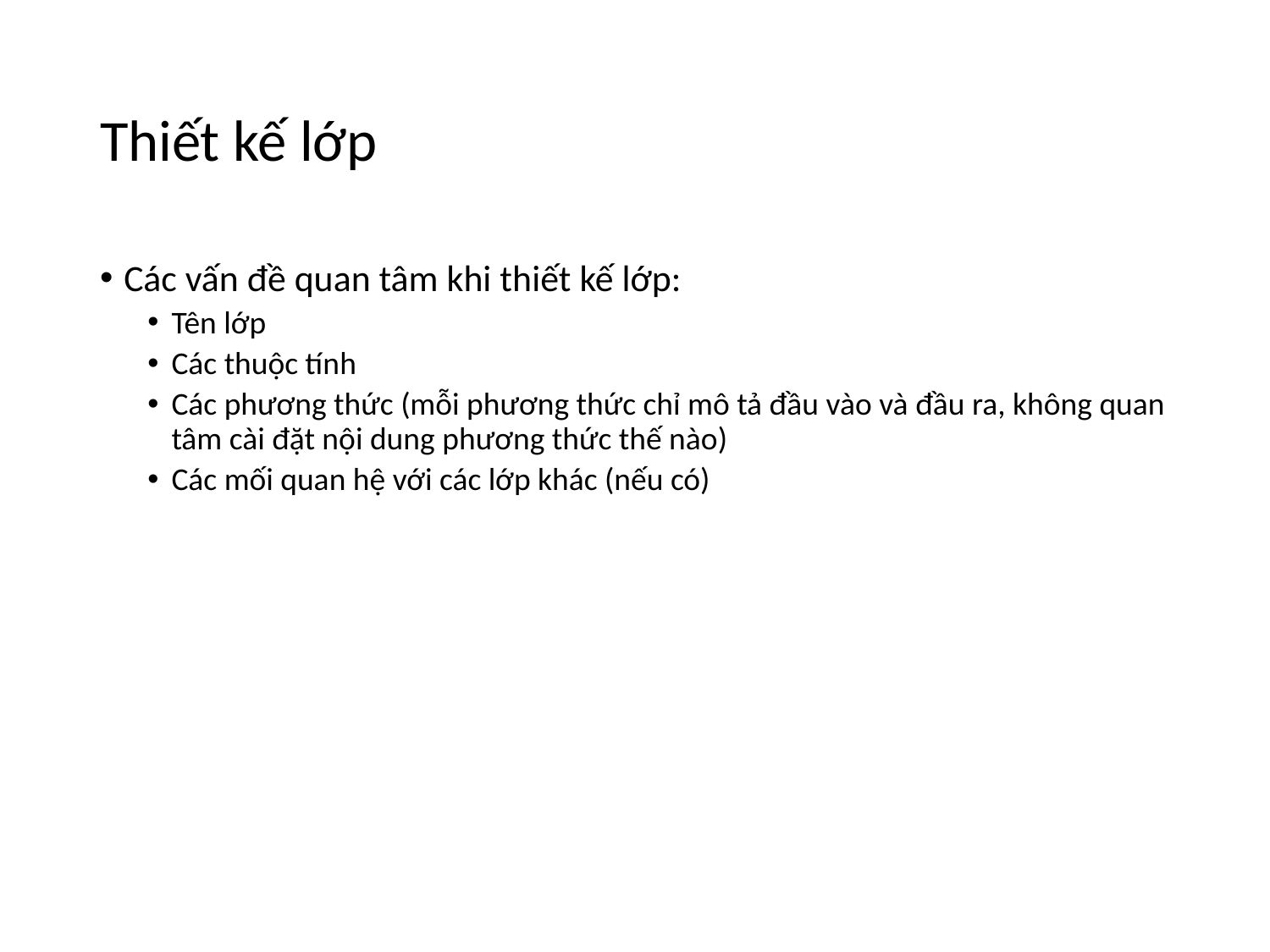

# Thiết kế lớp
Các vấn đề quan tâm khi thiết kế lớp:
Tên lớp
Các thuộc tính
Các phương thức (mỗi phương thức chỉ mô tả đầu vào và đầu ra, không quan tâm cài đặt nội dung phương thức thế nào)
Các mối quan hệ với các lớp khác (nếu có)